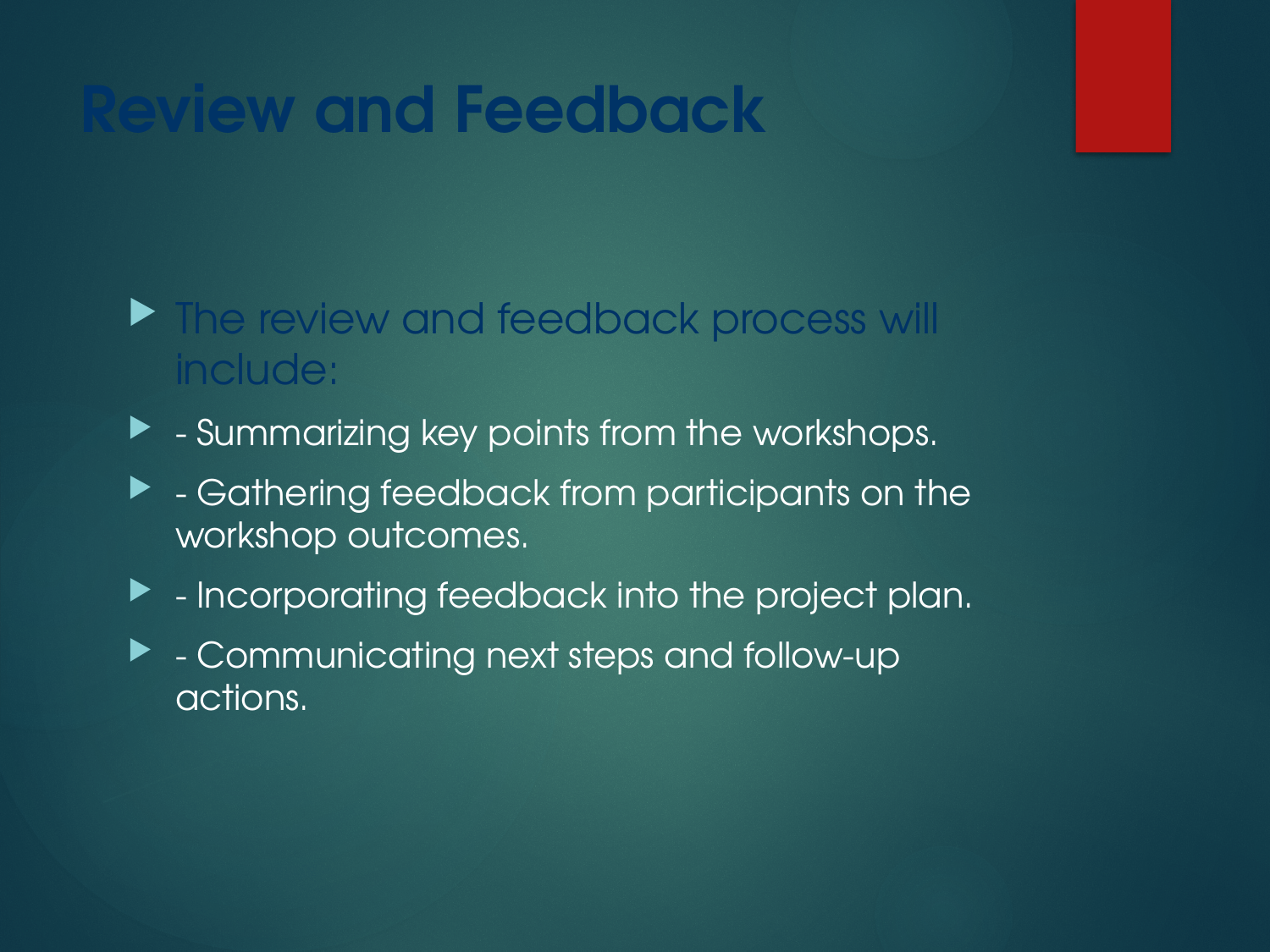

# Review and Feedback
The review and feedback process will include:
- Summarizing key points from the workshops.
- Gathering feedback from participants on the workshop outcomes.
- Incorporating feedback into the project plan.
- Communicating next steps and follow-up actions.